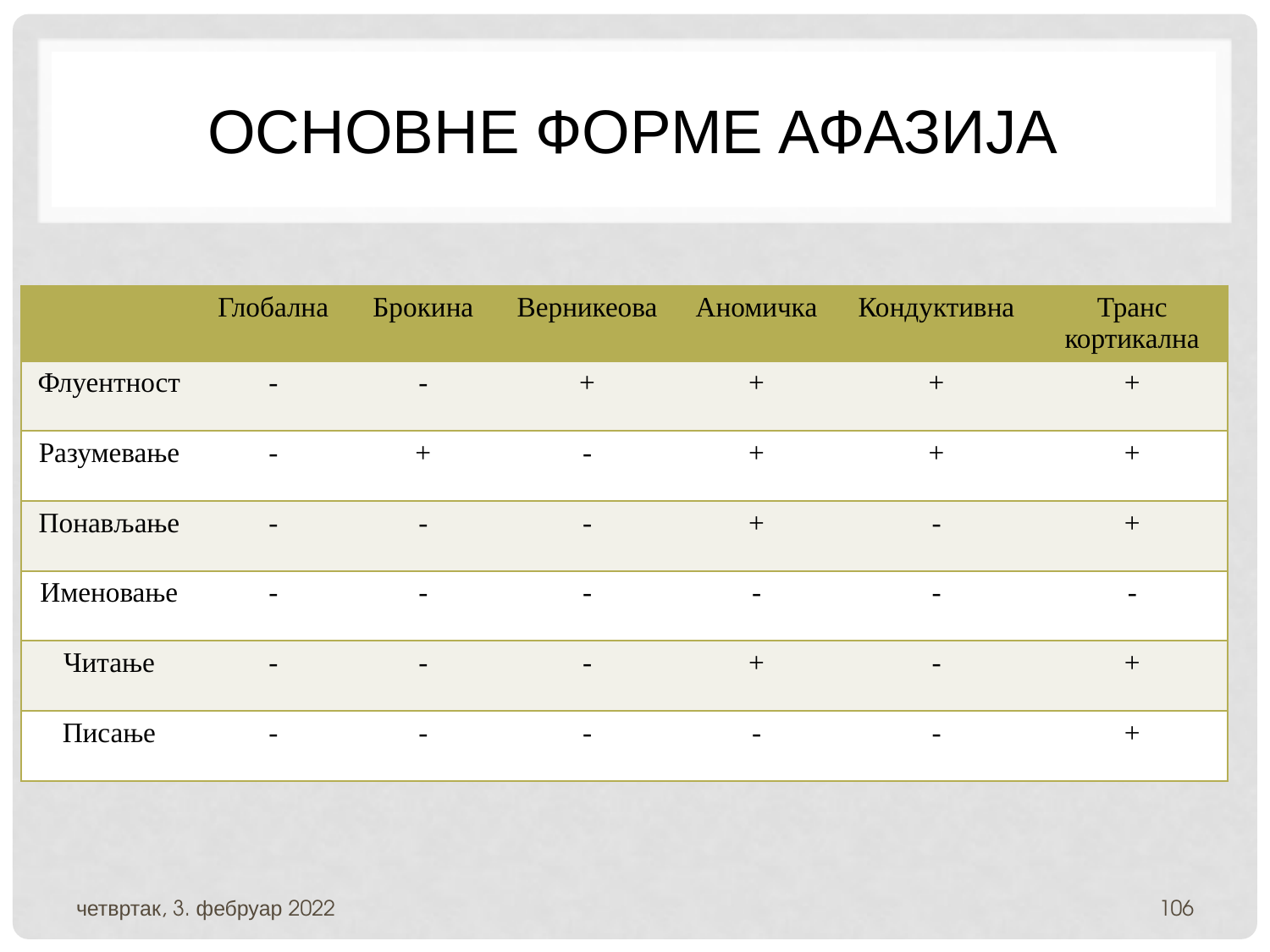

# Основне форме афазија
|  | Глобална | Брокина | Верникеова | Аномичка | Кондуктивна | Транс кортикална |
| --- | --- | --- | --- | --- | --- | --- |
| Флуентност | - | - | + | + | + | + |
| Разумевање | - | + | - | + | + | + |
| Понављање | - | - | - | + | - | + |
| Именовање | - | - | - | - | - | - |
| Читање | - | - | - | + | - | + |
| Писање | - | - | - | - | - | + |
четвртак, 3. фебруар 2022
106